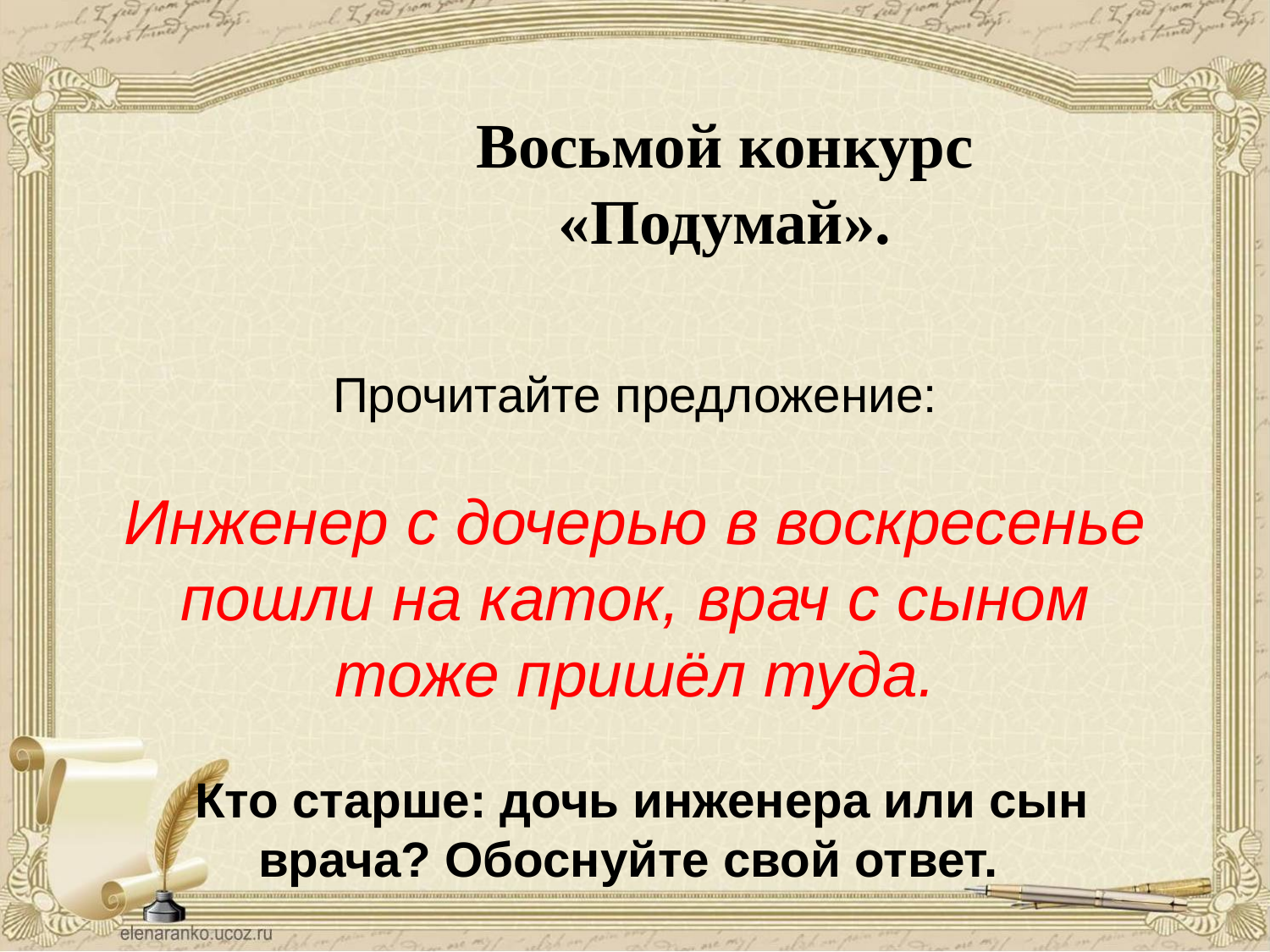

Восьмой конкурс
«Подумай».
Прочитайте предложение:

Инженер с дочерью в воскресенье пошли на каток, врач с сыном тоже пришёл туда.

 Кто старше: дочь инженера или сын врача? Обоснуйте свой ответ.